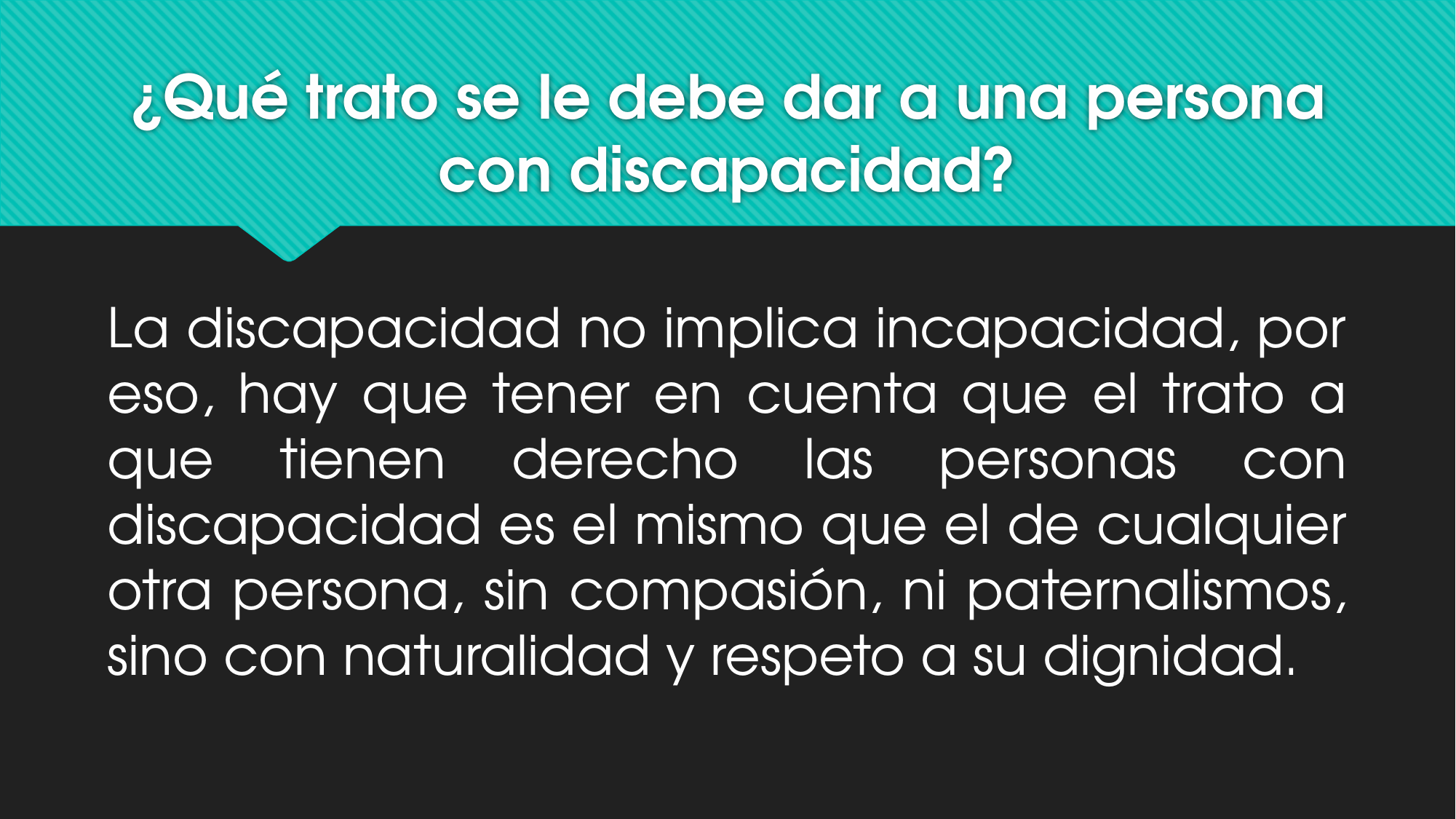

# ¿Qué trato se le debe dar a una persona con discapacidad?

La discapacidad no implica incapacidad, por eso, hay que tener en cuenta que el trato a que tienen derecho las personas con discapacidad es el mismo que el de cualquier otra persona, sin compasión, ni paternalismos, sino con naturalidad y respeto a su dignidad.